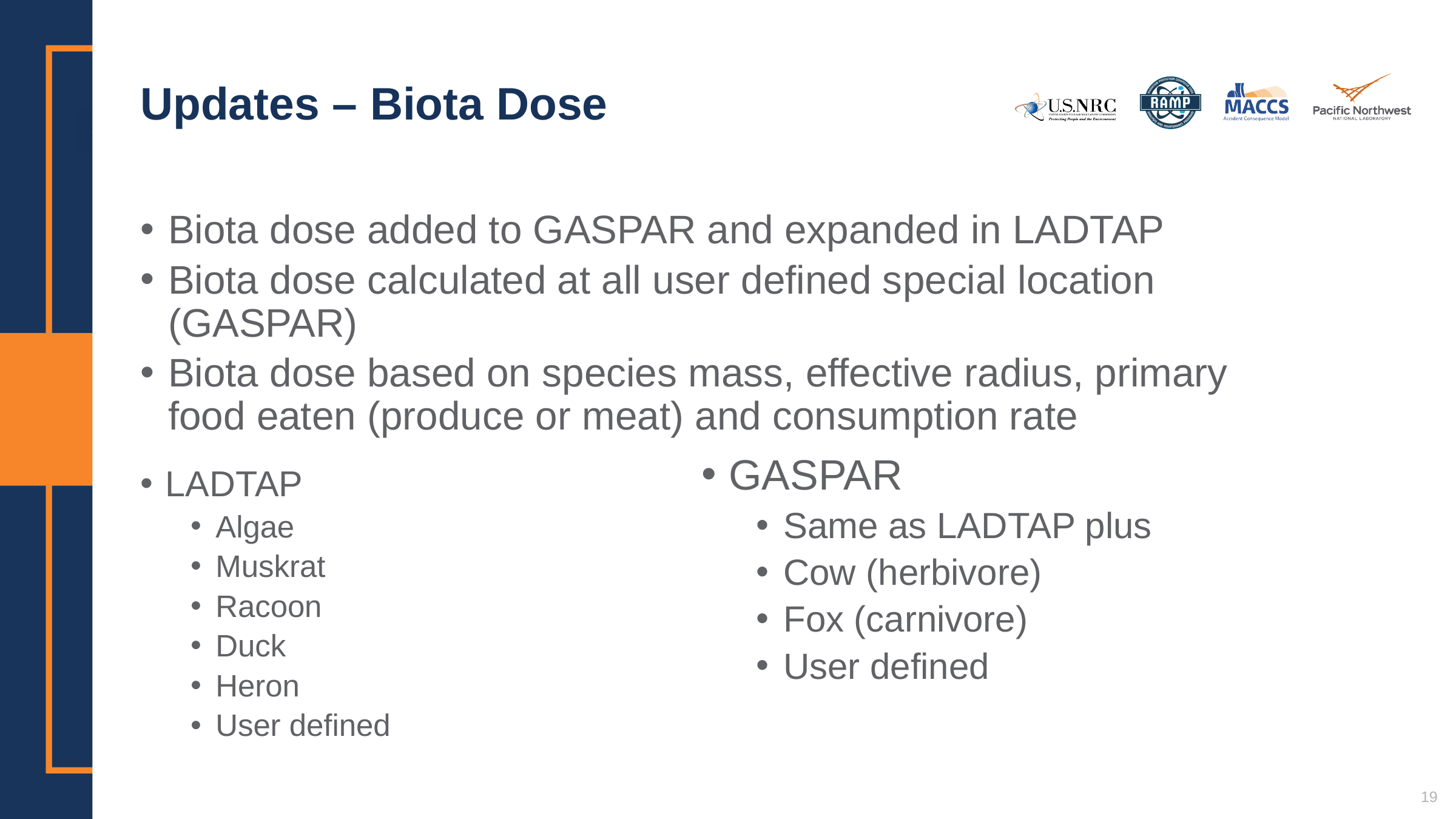

# Updates – Biota Dose
Biota dose added to GASPAR and expanded in LADTAP
Biota dose calculated at all user defined special location (GASPAR)
Biota dose based on species mass, effective radius, primary food eaten (produce or meat) and consumption rate

GASPAR
Same as LADTAP plus
Cow (herbivore)
Fox (carnivore)
User defined

LADTAP
Algae
Muskrat
Racoon
Duck
Heron
User defined

19